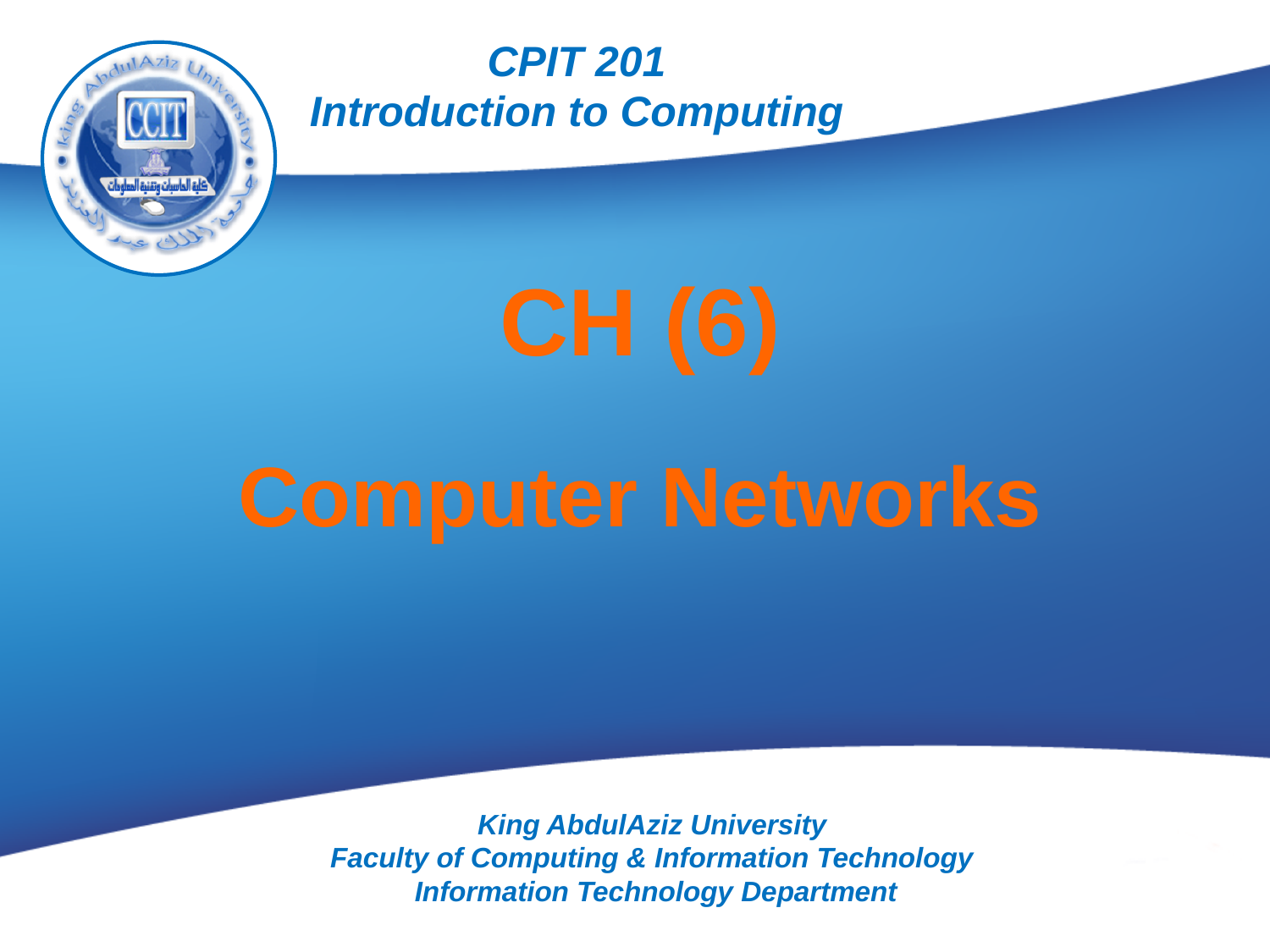

CPIT 201
Introduction to Computing
CH (6)
Computer Networks